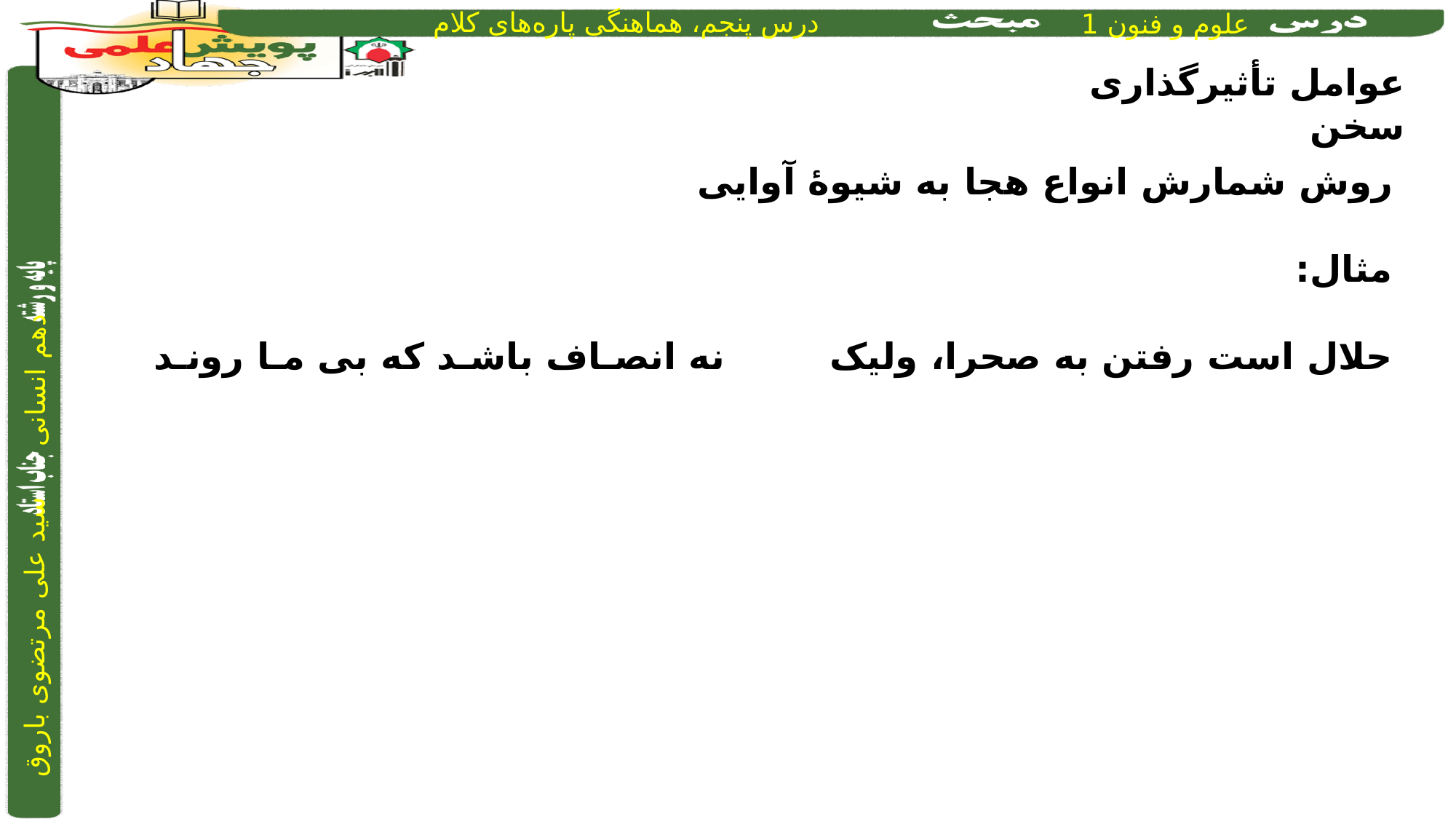

عوامل تأثیرگذاری سخن
روش شمارش انواع هجا به شیوۀ آوایی
مثال:
حلال است رفتن به صحرا، ولیک		 نه انصـاف باشـد که بی مـا رونـد